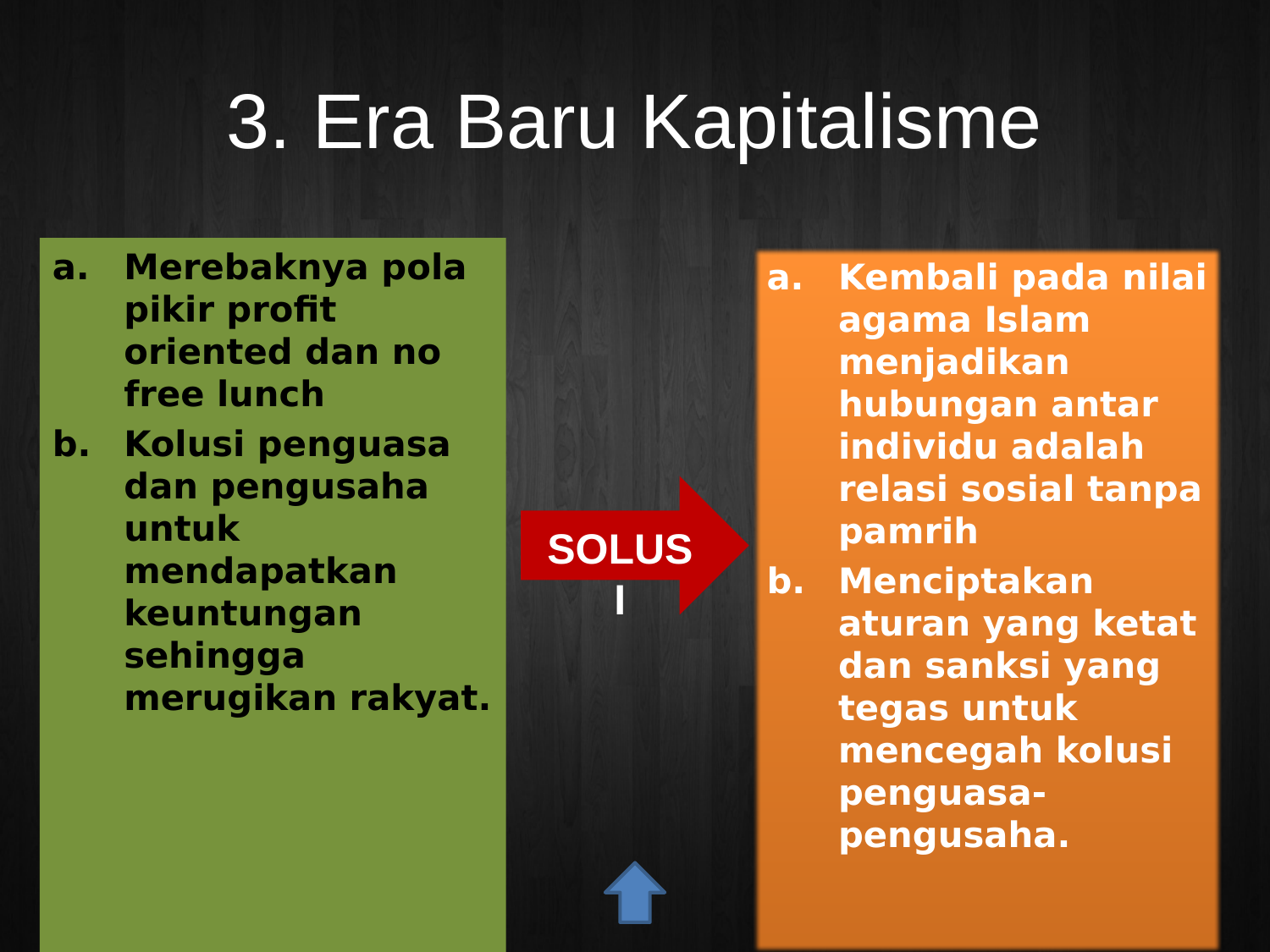

# 3. Era Baru Kapitalisme
Merebaknya pola pikir profit oriented dan no free lunch
Kolusi penguasa dan pengusaha untuk mendapatkan keuntungan sehingga merugikan rakyat.
Kembali pada nilai agama Islam menjadikan hubungan antar individu adalah relasi sosial tanpa pamrih
Menciptakan aturan yang ketat dan sanksi yang tegas untuk mencegah kolusi penguasa-pengusaha.

SOLUSI